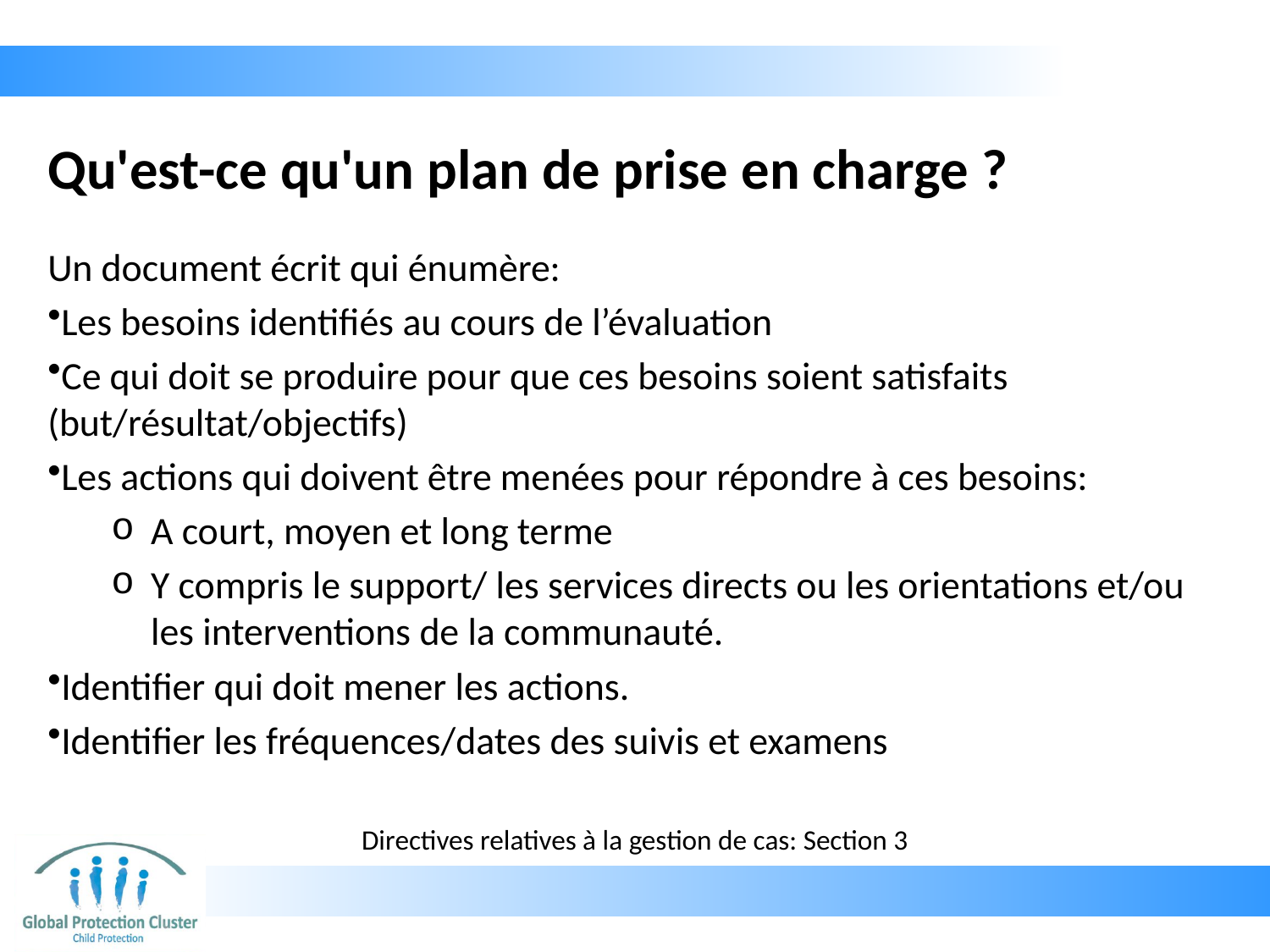

# Qu'est-ce qu'un plan de prise en charge ?
Un document écrit qui énumère:
Les besoins identifiés au cours de l’évaluation
Ce qui doit se produire pour que ces besoins soient satisfaits (but/résultat/objectifs)
Les actions qui doivent être menées pour répondre à ces besoins:
A court, moyen et long terme
Y compris le support/ les services directs ou les orientations et/ou les interventions de la communauté.
Identifier qui doit mener les actions.
Identifier les fréquences/dates des suivis et examens

Directives relatives à la gestion de cas: Section 3